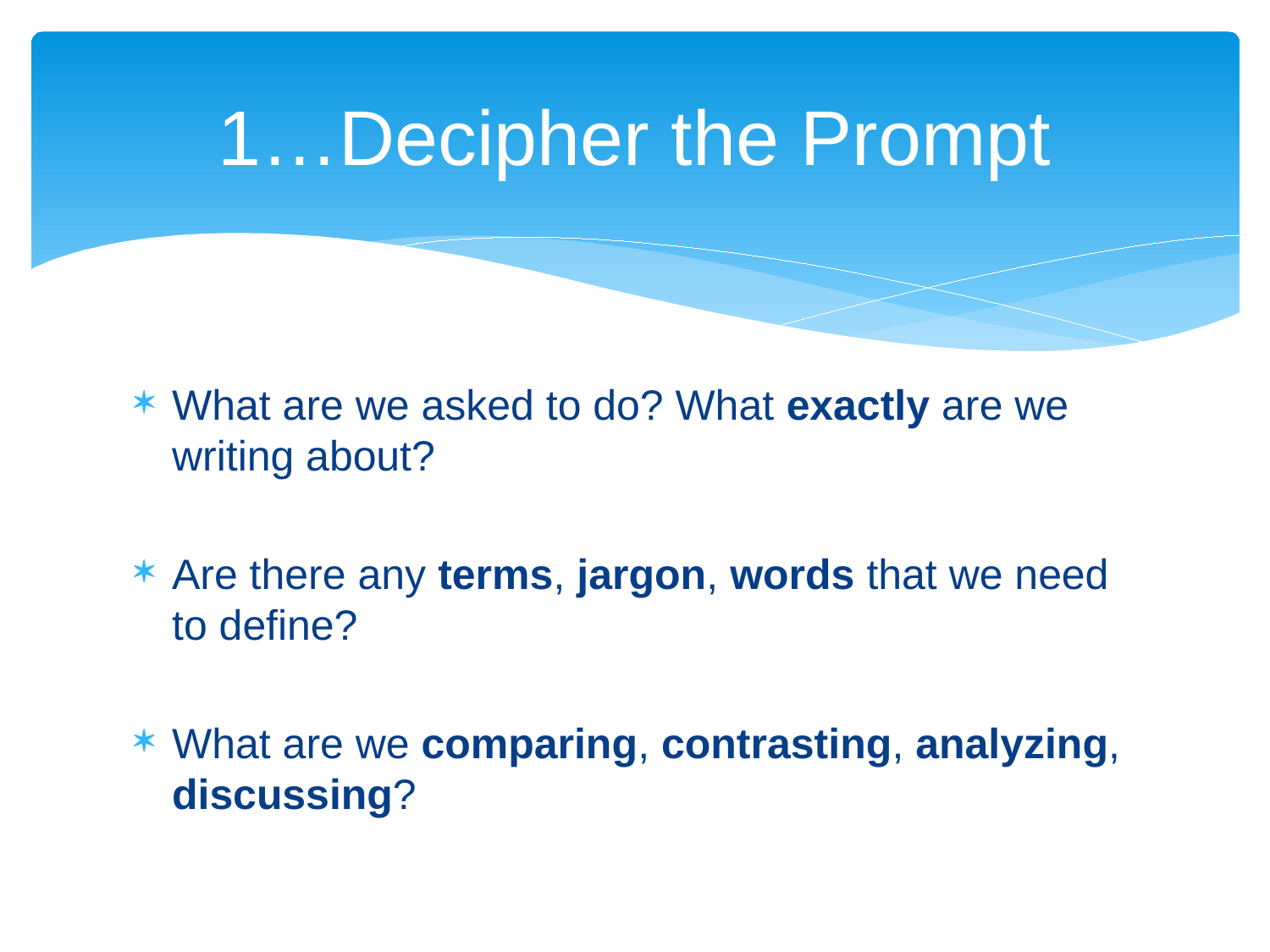

# 1…Decipher the Prompt
What are we asked to do? What exactly are we writing about?

Are there any terms, jargon, words that we need to define?

What are we comparing, contrasting, analyzing, discussing?